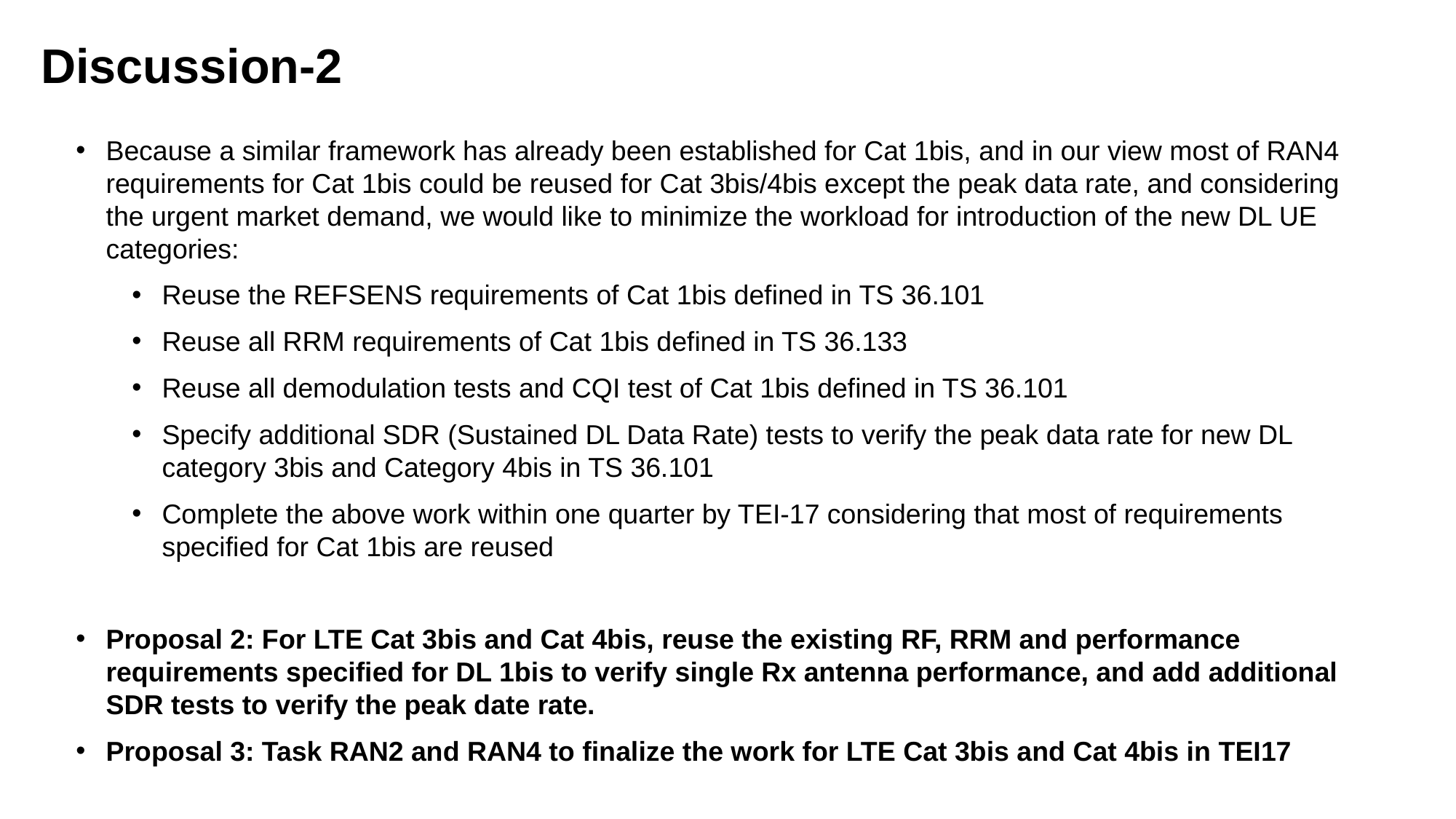

Discussion-2
Because a similar framework has already been established for Cat 1bis, and in our view most of RAN4 requirements for Cat 1bis could be reused for Cat 3bis/4bis except the peak data rate, and considering the urgent market demand, we would like to minimize the workload for introduction of the new DL UE categories:
Reuse the REFSENS requirements of Cat 1bis defined in TS 36.101
Reuse all RRM requirements of Cat 1bis defined in TS 36.133
Reuse all demodulation tests and CQI test of Cat 1bis defined in TS 36.101
Specify additional SDR (Sustained DL Data Rate) tests to verify the peak data rate for new DL category 3bis and Category 4bis in TS 36.101
Complete the above work within one quarter by TEI-17 considering that most of requirements specified for Cat 1bis are reused

Proposal 2: For LTE Cat 3bis and Cat 4bis, reuse the existing RF, RRM and performance requirements specified for DL 1bis to verify single Rx antenna performance, and add additional SDR tests to verify the peak date rate.
Proposal 3: Task RAN2 and RAN4 to finalize the work for LTE Cat 3bis and Cat 4bis in TEI17